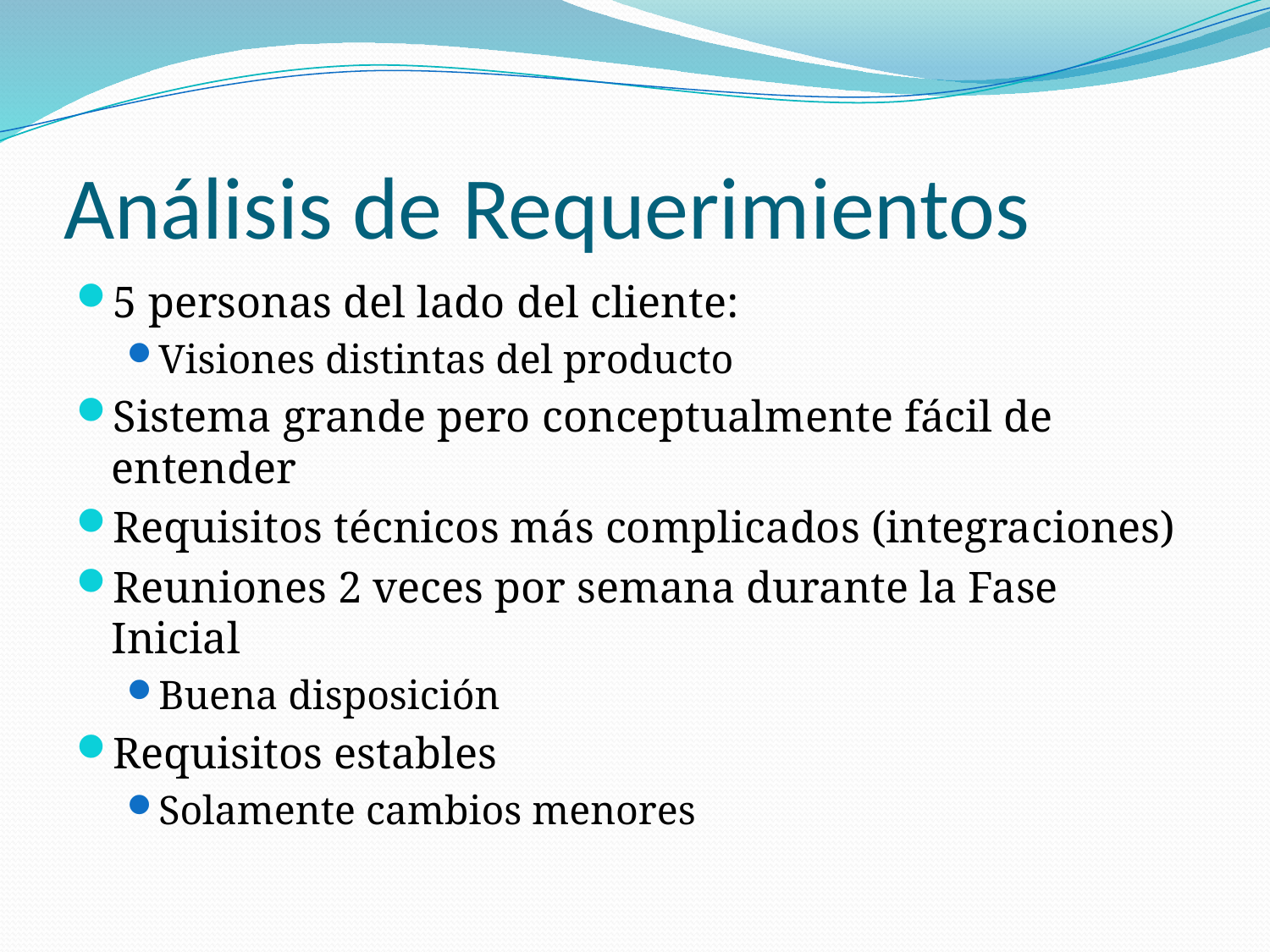

# Análisis de Requerimientos
5 personas del lado del cliente:
Visiones distintas del producto
Sistema grande pero conceptualmente fácil de entender
Requisitos técnicos más complicados (integraciones)
Reuniones 2 veces por semana durante la Fase Inicial
Buena disposición
Requisitos estables
Solamente cambios menores